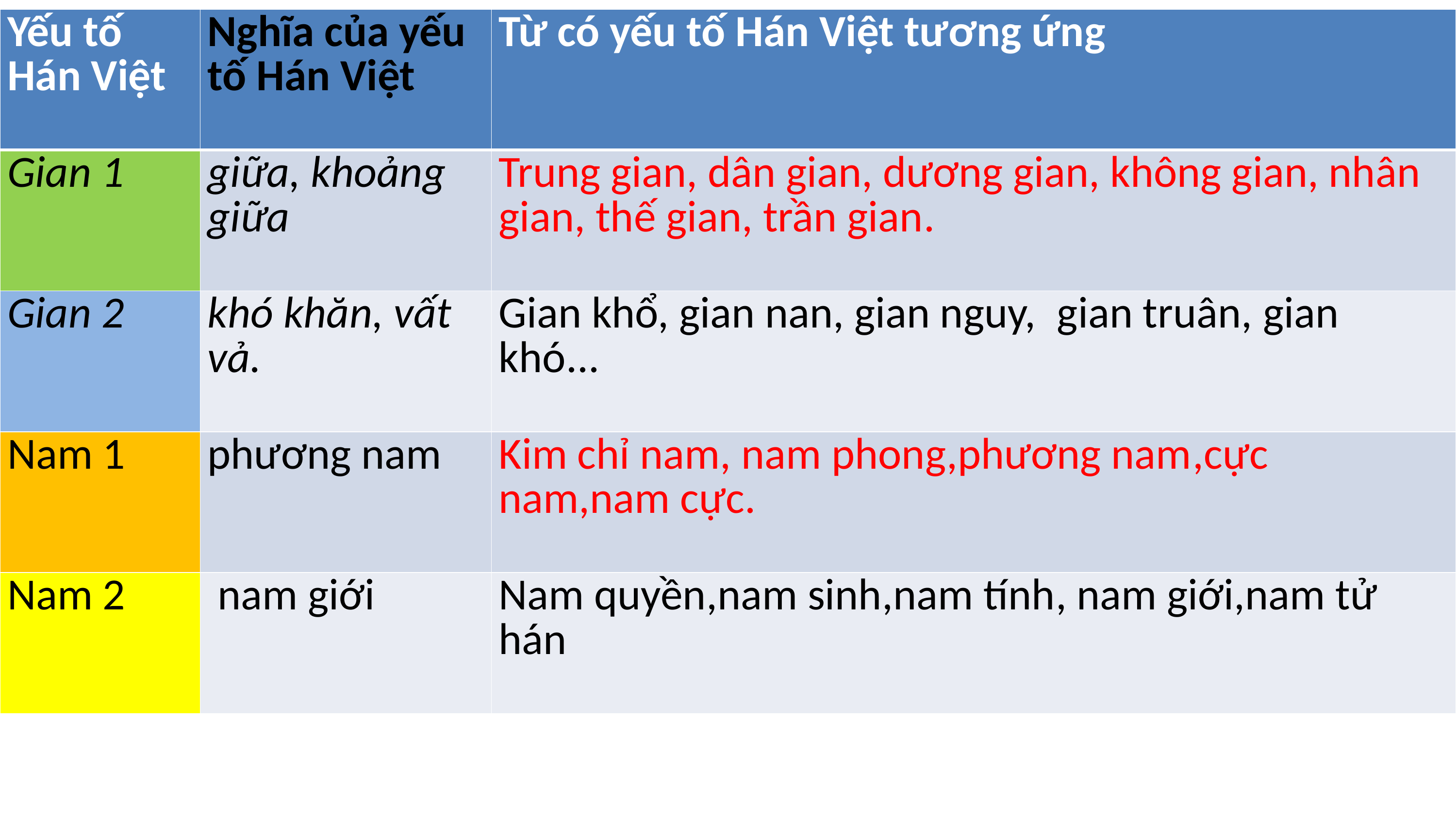

| Yếu tố Hán Việt | Nghĩa của yếu tố Hán Việt | Từ có yếu tố Hán Việt tương ứng |
| --- | --- | --- |
| Gian 1 | giữa, khoảng giữa | Trung gian, dân gian, dương gian, không gian, nhân gian, thế gian, trần gian. |
| Gian 2 | khó khăn, vất vả. | Gian khổ, gian nan, gian nguy, gian truân, gian khó... |
| Nam 1 | phương nam | Kim chỉ nam, nam phong,phương nam,cực nam,nam cực. |
| Nam 2 | nam giới | Nam quyền,nam sinh,nam tính, nam giới,nam tử hán |